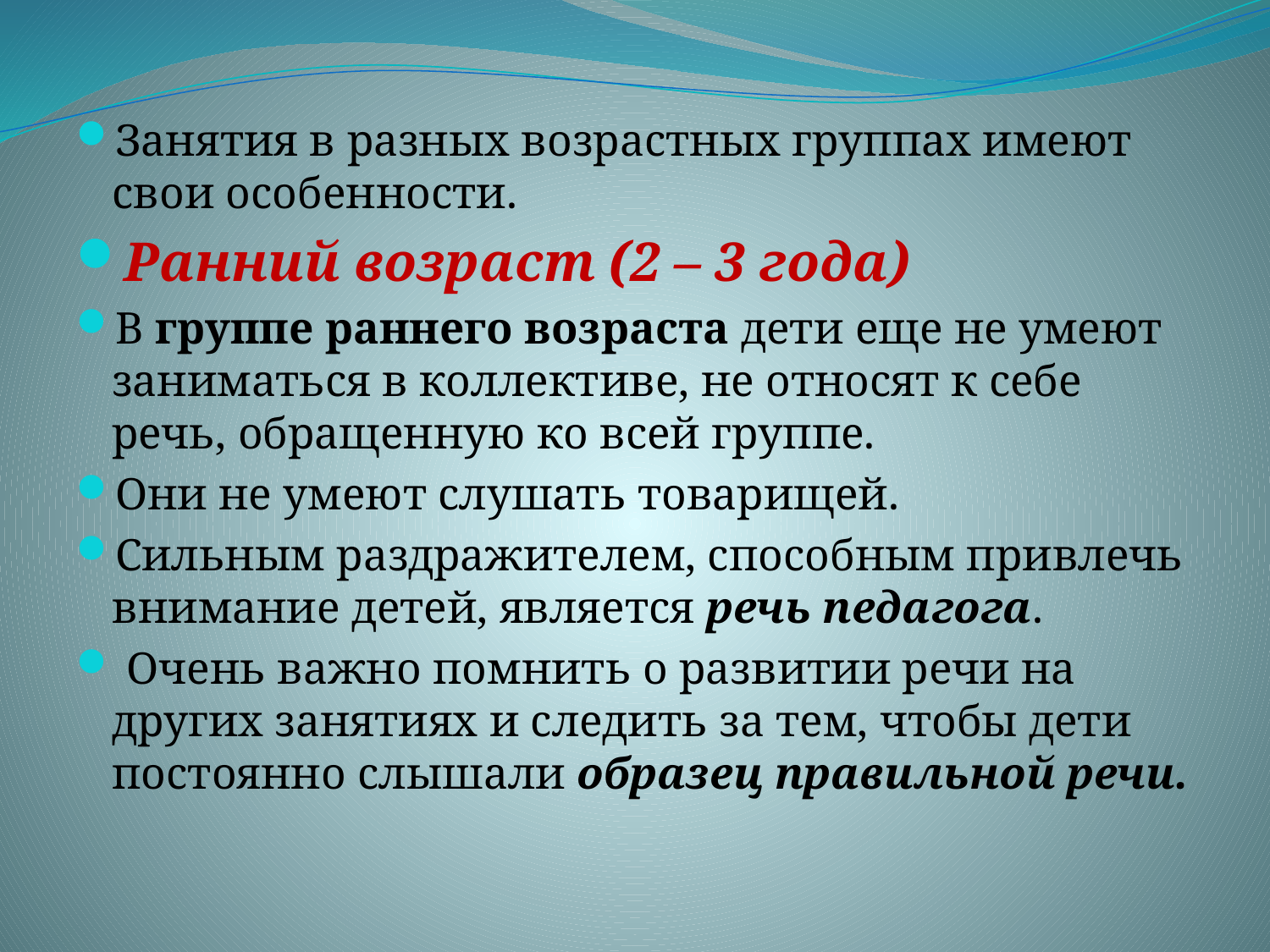

#
Занятия в разных возрастных группах имеют свои особенности.
Ранний возраст (2 – 3 года)
В группе раннего возраста дети еще не умеют заниматься в коллективе, не относят к себе речь, обращенную ко всей группе.
Они не умеют слушать товарищей.
Сильным раздражителем, способным привлечь внимание детей, является речь педагога.
 Очень важно помнить о развитии речи на других занятиях и следить за тем, чтобы дети постоянно слышали образец правильной речи.